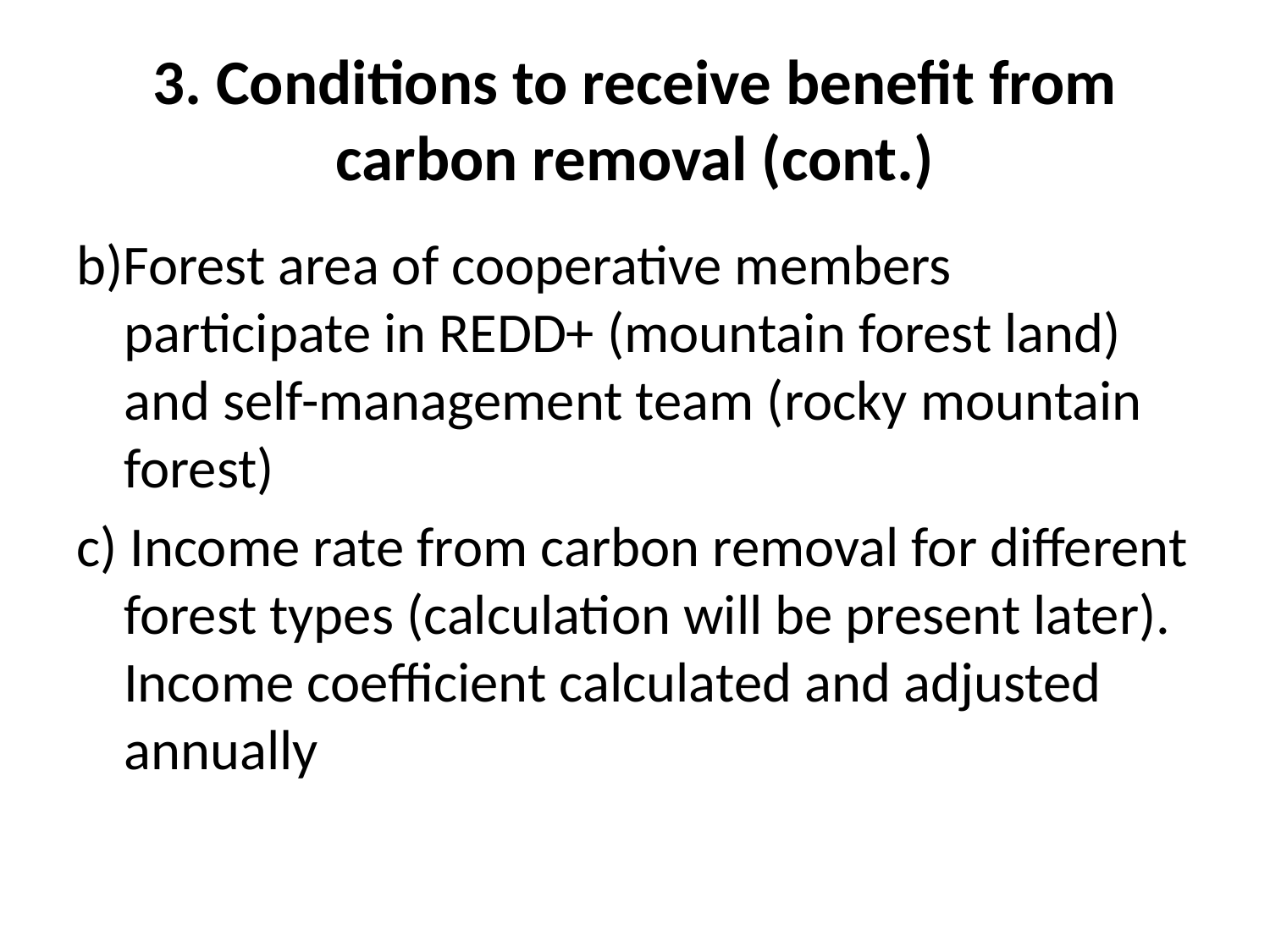

# 3. Conditions to receive benefit from carbon removal (cont.)
b)Forest area of cooperative members participate in REDD+ (mountain forest land) and self-management team (rocky mountain forest)
c) Income rate from carbon removal for different forest types (calculation will be present later).  Income coefficient calculated and adjusted annually